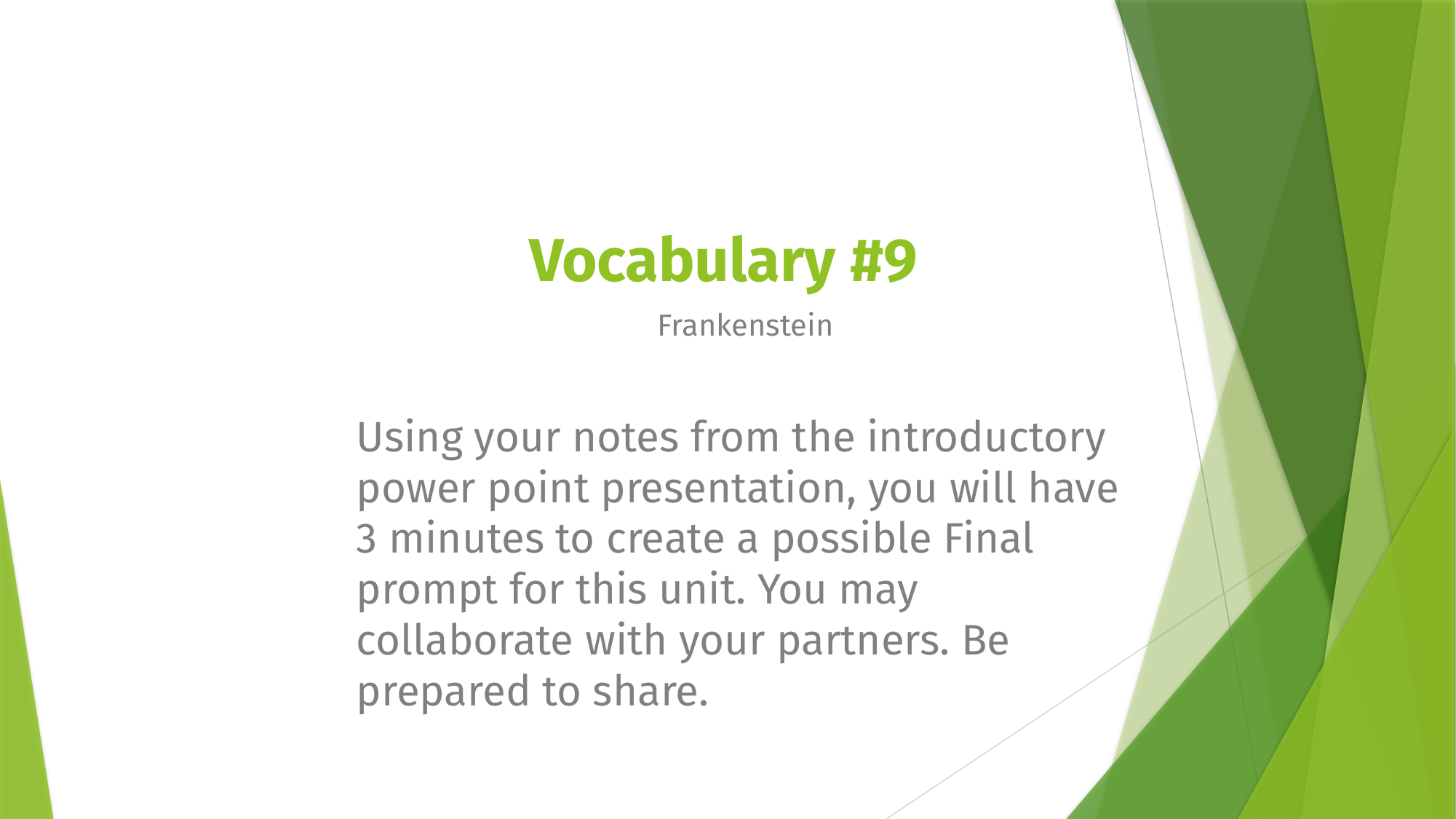

# Vocabulary #9
Frankenstein

Using your notes from the introductory power point presentation, you will have 3 minutes to create a possible Final prompt for this unit. You may collaborate with your partners. Be prepared to share.